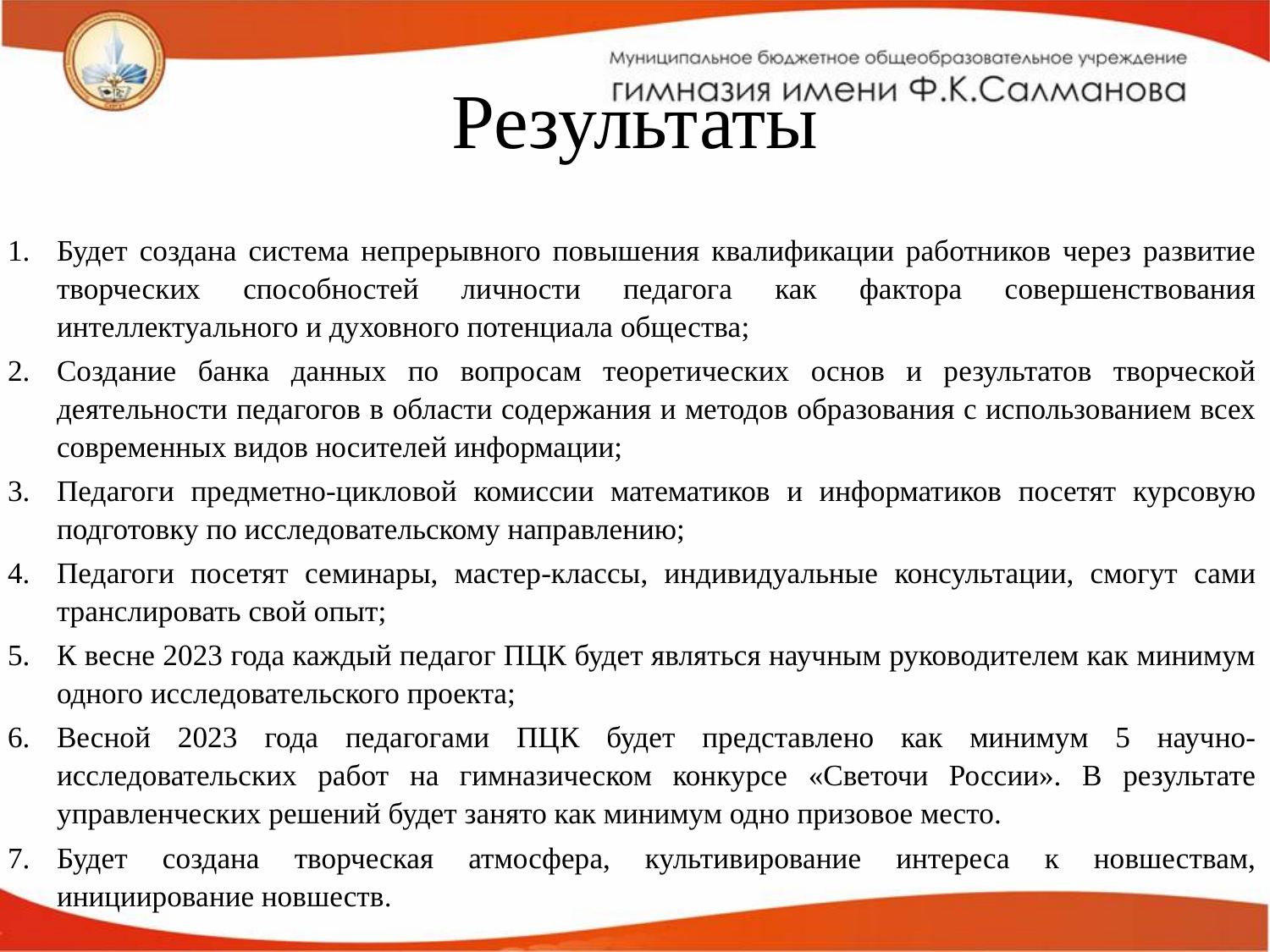

# Результаты
Будет создана система непрерывного повышения квалификации работников через развитие творческих способностей личности педагога как фактора совершенствования интеллектуального и духовного потенциала общества;
Создание банка данных по вопросам теоретических основ и результатов творческой деятельности педагогов в области содержания и методов образования с использованием всех современных видов носителей информации;
Педагоги предметно-цикловой комиссии математиков и информатиков посетят курсовую подготовку по исследовательскому направлению;
Педагоги посетят семинары, мастер-классы, индивидуальные консультации, смогут сами транслировать свой опыт;
К весне 2023 года каждый педагог ПЦК будет являться научным руководителем как минимум одного исследовательского проекта;
Весной 2023 года педагогами ПЦК будет представлено как минимум 5 научно-исследовательских работ на гимназическом конкурсе «Светочи России». В результате управленческих решений будет занято как минимум одно призовое место.
Будет создана творческая атмосфера, культивирование интереса к новшествам, инициирование новшеств.